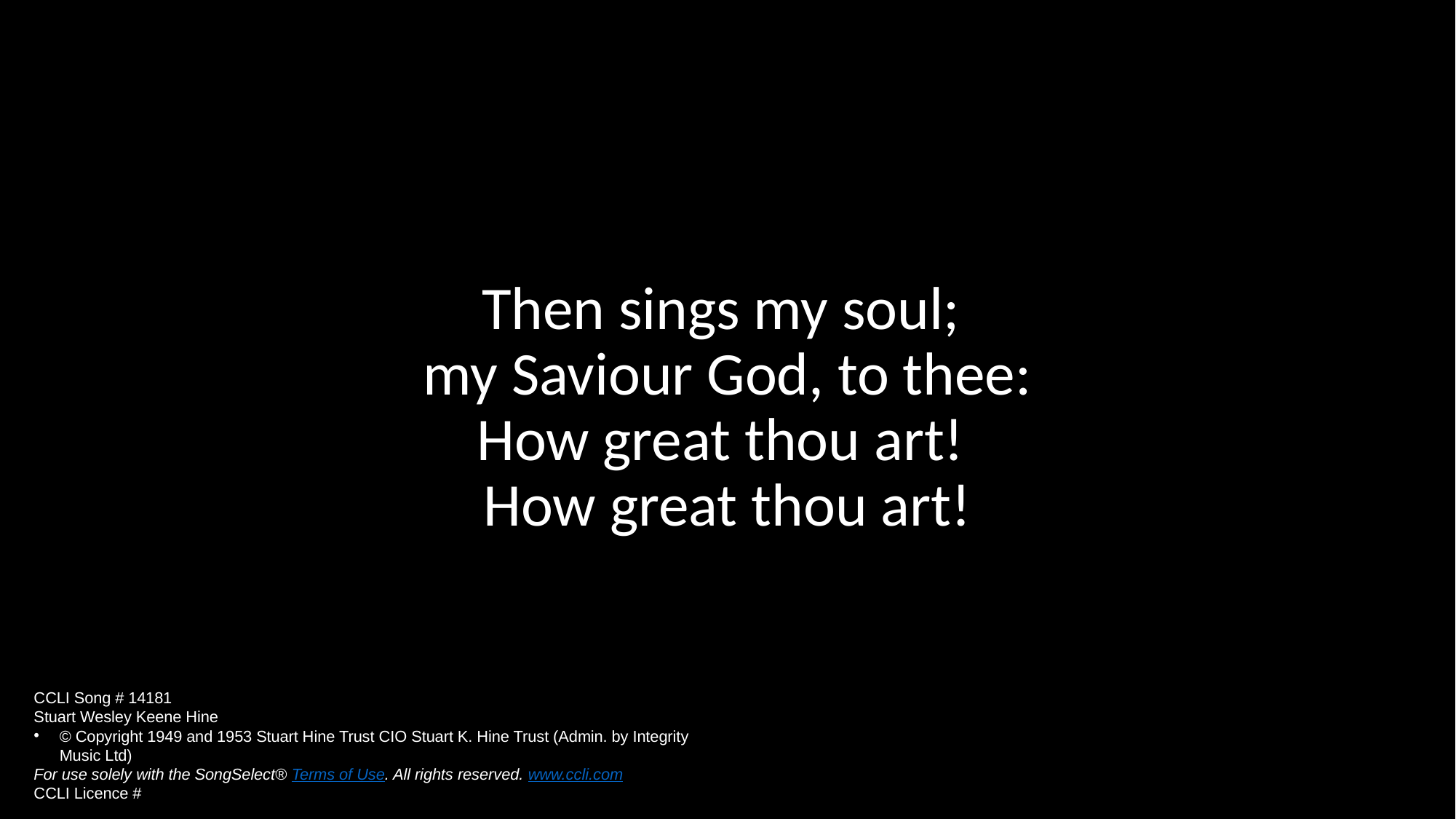

Then sings my soul;
my Saviour God, to thee:
How great thou art!
How great thou art!
CCLI Song # 14181
Stuart Wesley Keene Hine
© Copyright 1949 and 1953 Stuart Hine Trust CIO Stuart K. Hine Trust (Admin. by Integrity Music Ltd)
For use solely with the SongSelect® Terms of Use. All rights reserved. www.ccli.com
CCLI Licence #